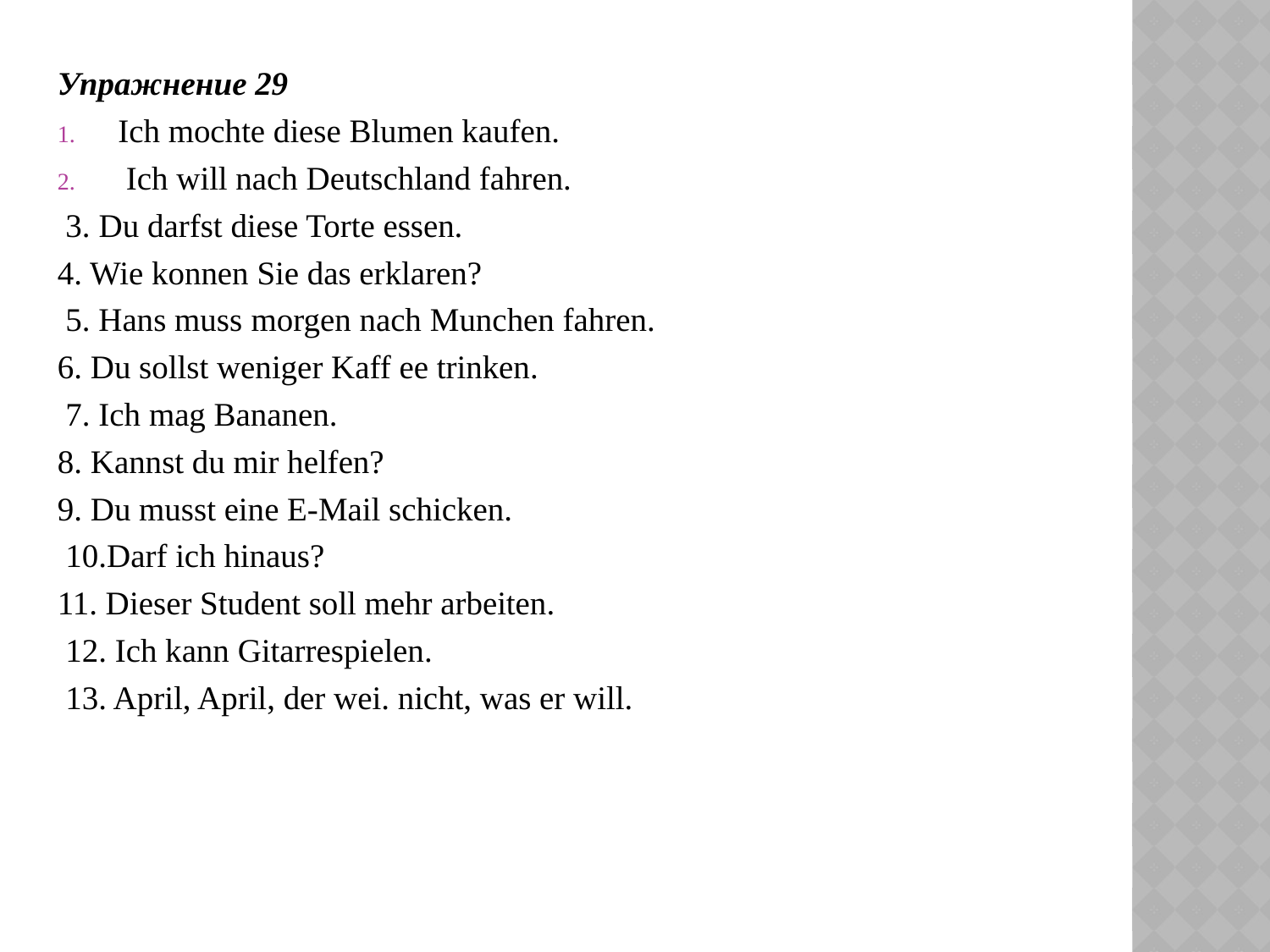

Упражнение 29
Ich mochte diese Blumen kaufen.
 Ich will nach Deutschland fahren.
 3. Du darfst diese Torte essen.
4. Wie konnen Sie das erklaren?
 5. Hans muss morgen nach Munchen fahren.
6. Du sollst weniger Kaff ee trinken.
 7. Ich mag Bananen.
8. Kannst du mir helfen?
9. Du musst eine E-Mail schicken.
 10.Darf ich hinaus?
11. Dieser Student soll mehr arbeiten.
 12. Ich kann Gitarrespielen.
 13. April, April, der wei. nicht, was er will.